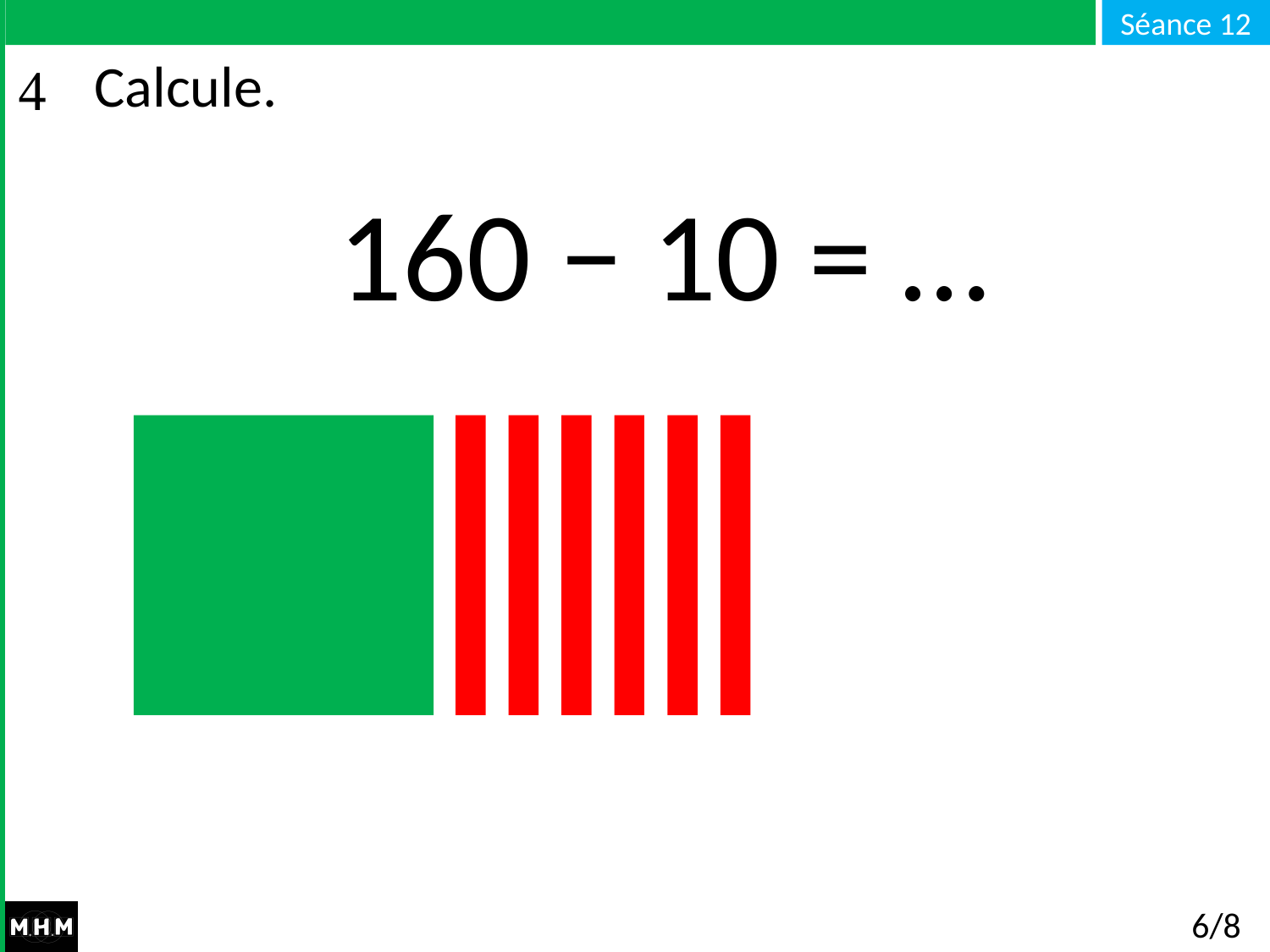

# Calcule.
160 − 10 = …

6/8